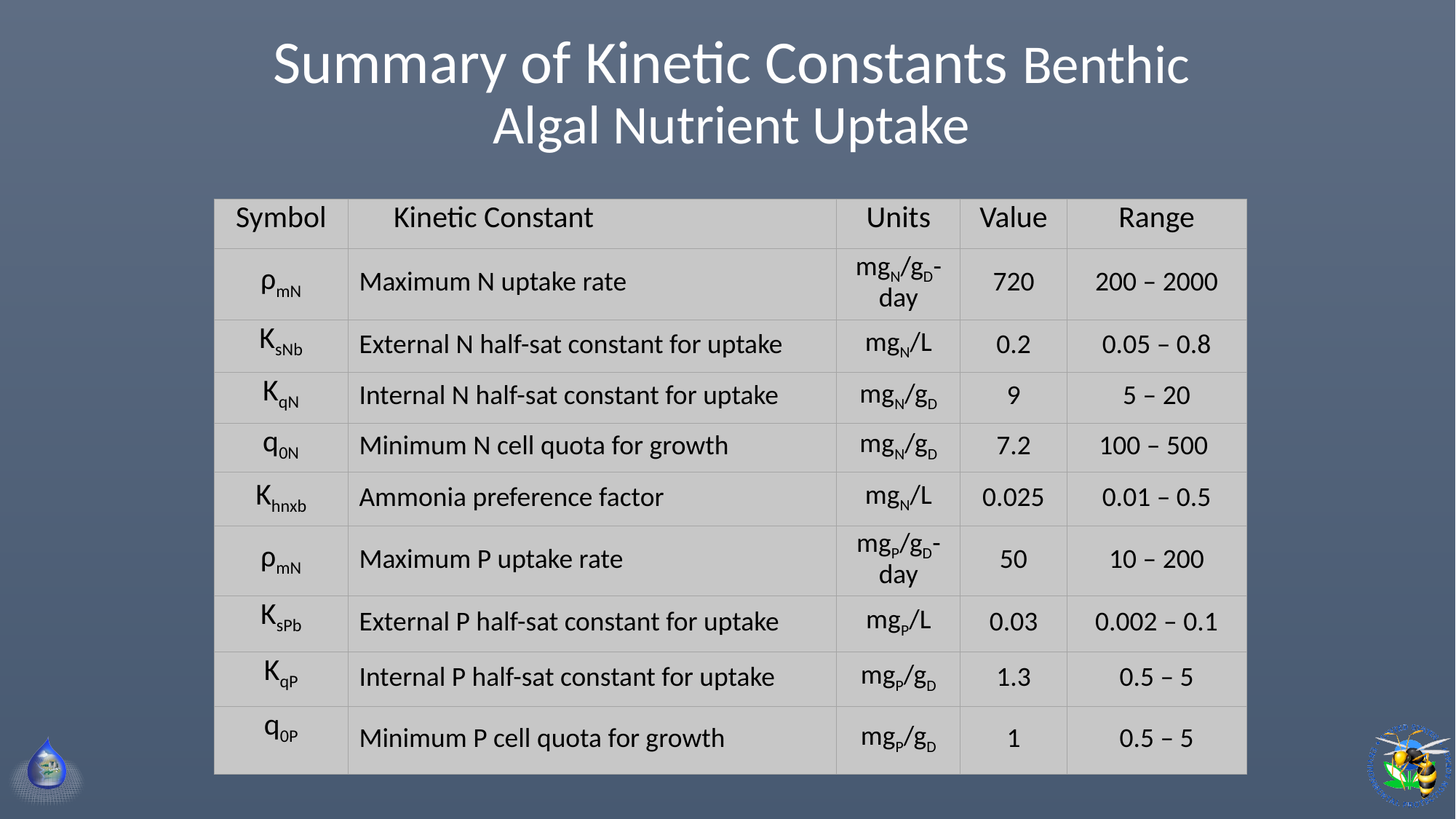

# Summary of Kinetic Constants Benthic Algal Nutrient Uptake
| Symbol | Kinetic Constant | Units | Value | Range |
| --- | --- | --- | --- | --- |
| ρmN | Maximum N uptake rate | mgN/gD-day | 720 | 200 – 2000 |
| KsNb | External N half-sat constant for uptake | mgN/L | 0.2 | 0.05 – 0.8 |
| KqN | Internal N half-sat constant for uptake | mgN/gD | 9 | 5 – 20 |
| q0N | Minimum N cell quota for growth | mgN/gD | 7.2 | 100 – 500 |
| Khnxb | Ammonia preference factor | mgN/L | 0.025 | 0.01 – 0.5 |
| ρmN | Maximum P uptake rate | mgP/gD-day | 50 | 10 – 200 |
| KsPb | External P half-sat constant for uptake | mgP/L | 0.03 | 0.002 – 0.1 |
| KqP | Internal P half-sat constant for uptake | mgP/gD | 1.3 | 0.5 – 5 |
| q0P | Minimum P cell quota for growth | mgP/gD | 1 | 0.5 – 5 |